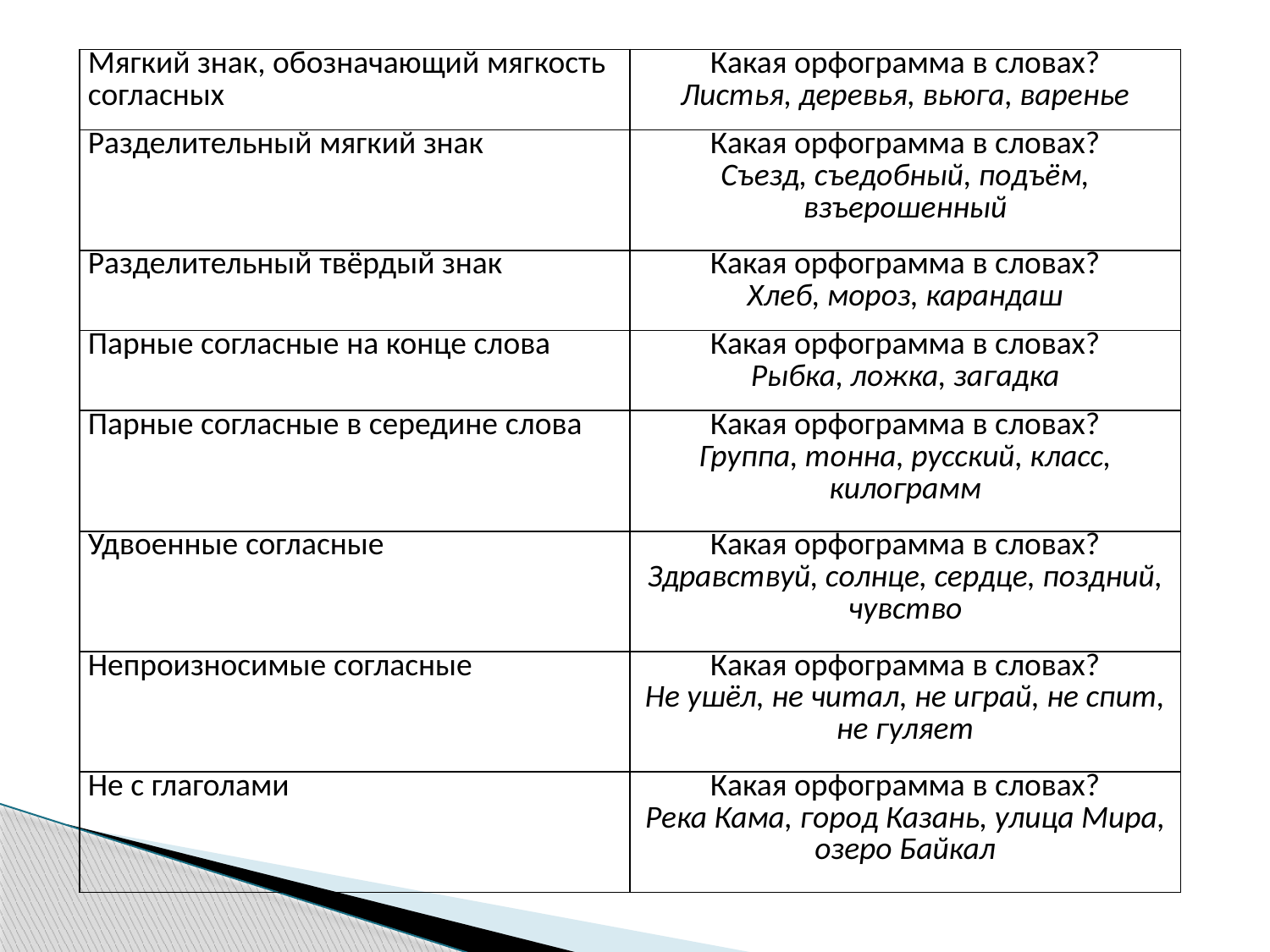

| Мягкий знак, обозначающий мягкость согласных | Какая орфограмма в словах? Листья, деревья, вьюга, варенье |
| --- | --- |
| Разделительный мягкий знак | Какая орфограмма в словах? Съезд, съедобный, подъём, взъерошенный |
| Разделительный твёрдый знак | Какая орфограмма в словах? Хлеб, мороз, карандаш |
| Парные согласные на конце слова | Какая орфограмма в словах? Рыбка, ложка, загадка |
| Парные согласные в середине слова | Какая орфограмма в словах? Группа, тонна, русский, класс, килограмм |
| Удвоенные согласные | Какая орфограмма в словах? Здравствуй, солнце, сердце, поздний, чувство |
| Непроизносимые согласные | Какая орфограмма в словах? Не ушёл, не читал, не играй, не спит, не гуляет |
| Не с глаголами | Какая орфограмма в словах? Река Кама, город Казань, улица Мира, озеро Байкал |